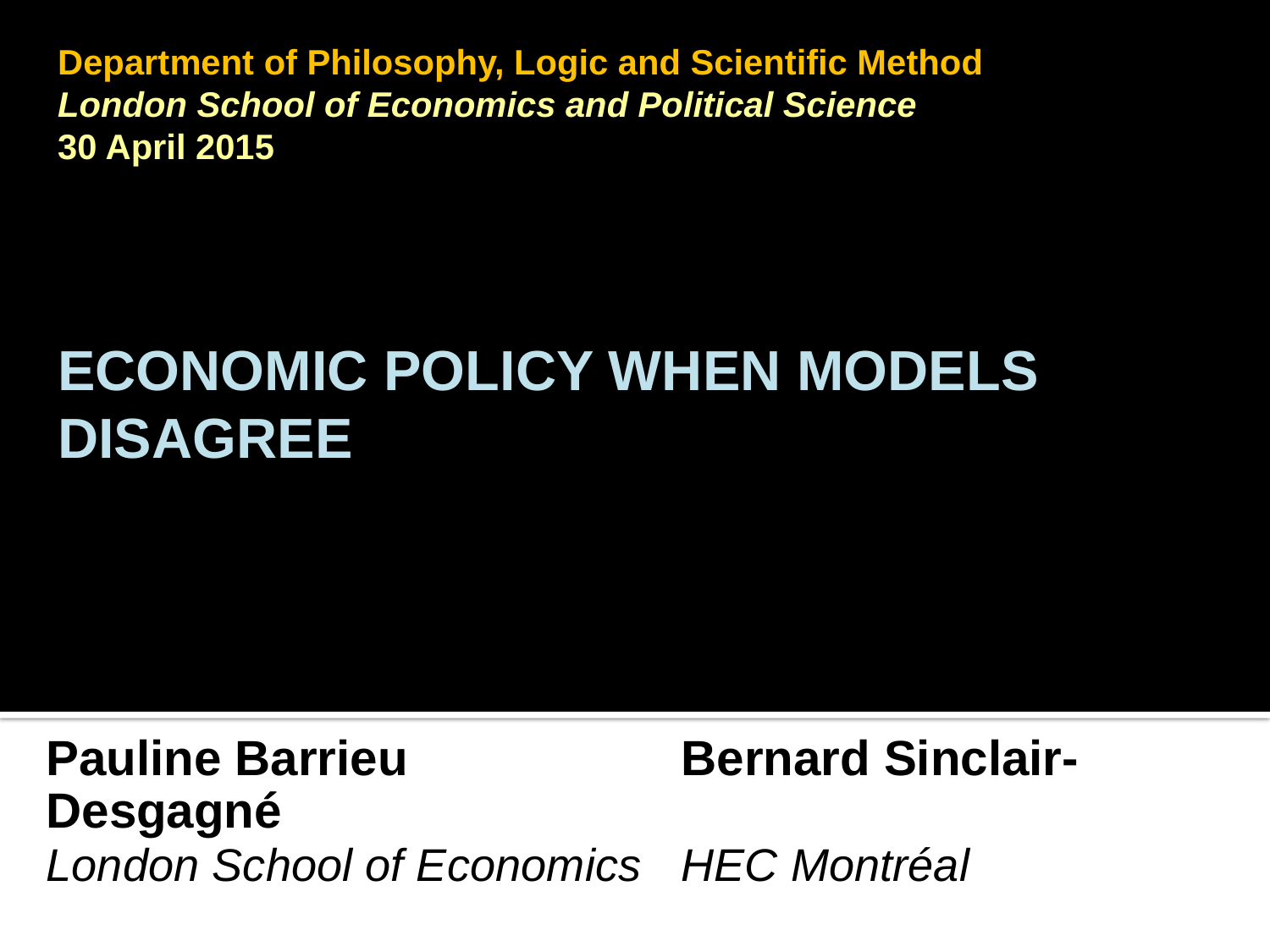

# Department of Philosophy, Logic and Scientific Method London School of Economics and Political Science 30 April 2015 ECONOMIC POLICY WHEN MODELS DISAGREE
Pauline Barrieu			Bernard Sinclair-Desgagné
London School of Economics	HEC Montréal